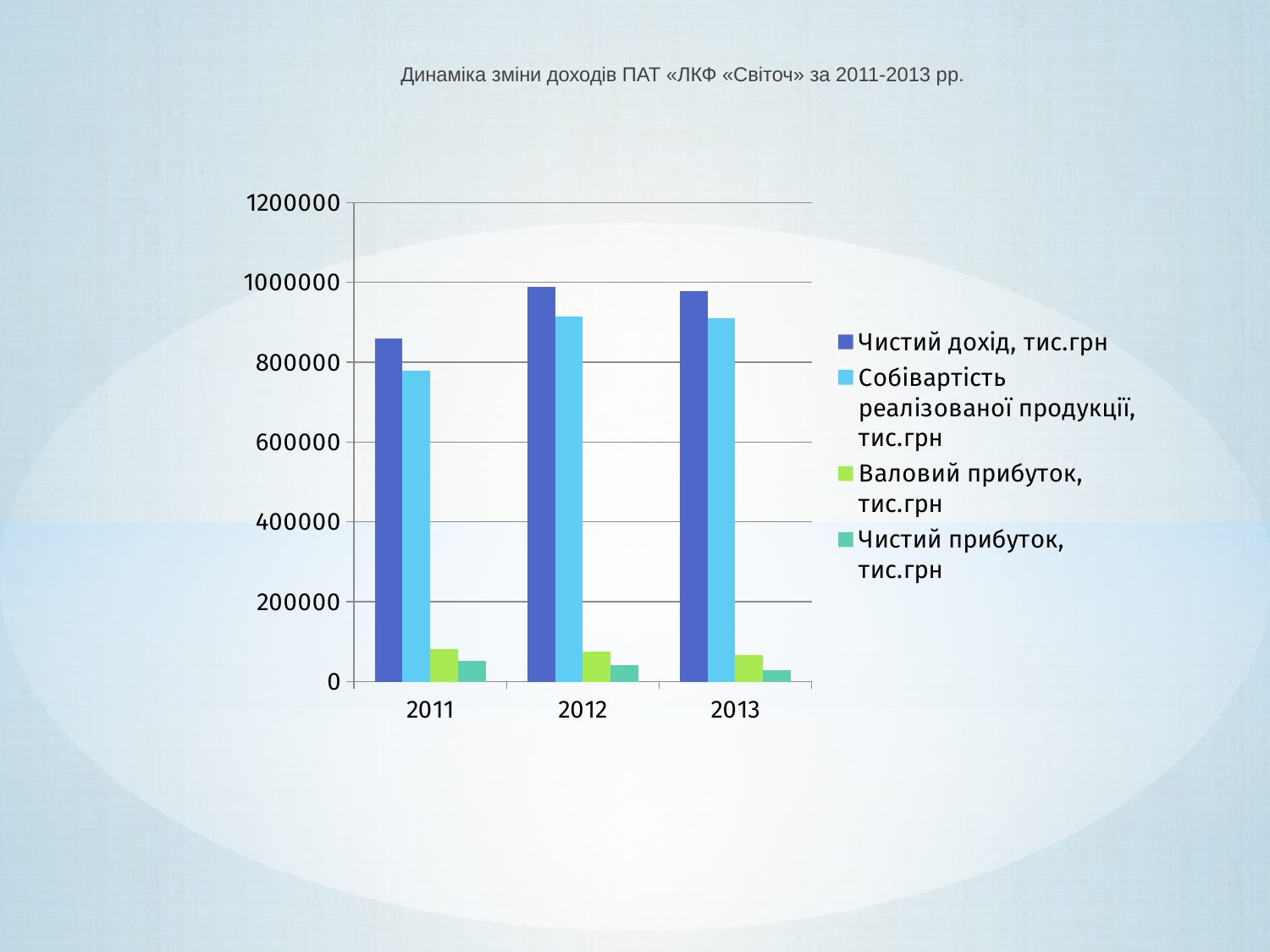

# Динаміка зміни доходів ПАТ «ЛКФ «Світоч» за 2011-2013 рр.

### Chart

| Category | Чистий дохід, тис.грн | Собівартість реалізованої продукції, тис.грн | Валовий прибуток, тис.грн | Чистий прибуток, тис.грн |
|---|---|---|---|---|
| 2011 | 858887.0 | 777867.0 | 81020.0 | 51650.0 |
| 2012 | 989053.0 | 914902.0 | 74151.0 | 41252.0 |
| 2013 | 978530.0 | 910920.0 | 67610.0 | 28076.0 |